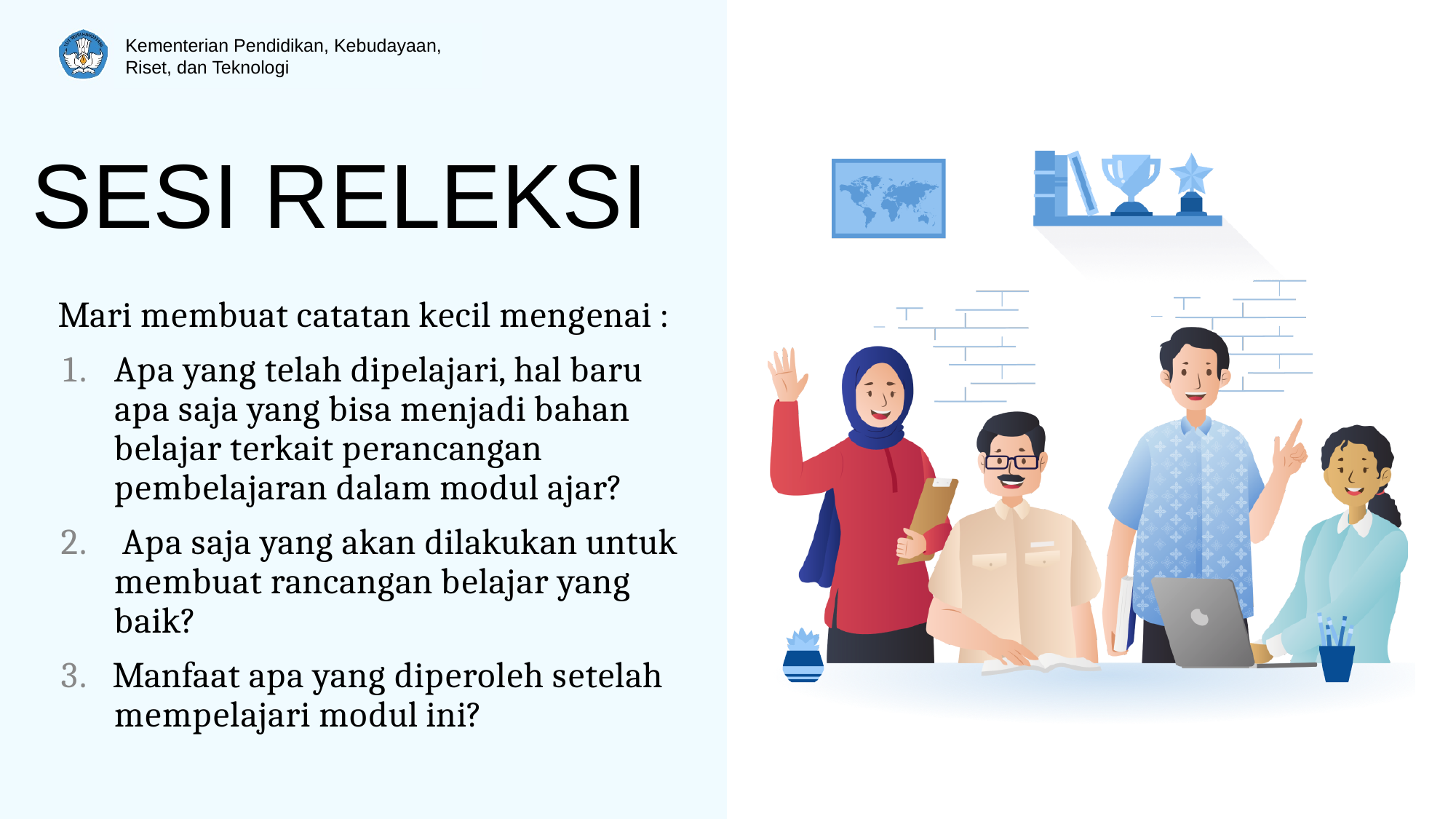

# SESI RELEKSI
Mari membuat catatan kecil mengenai :
Apa yang telah dipelajari, hal baru apa saja yang bisa menjadi bahan belajar terkait perancangan pembelajaran dalam modul ajar?
 Apa saja yang akan dilakukan untuk membuat rancangan belajar yang baik?
Manfaat apa yang diperoleh setelah mempelajari modul ini?